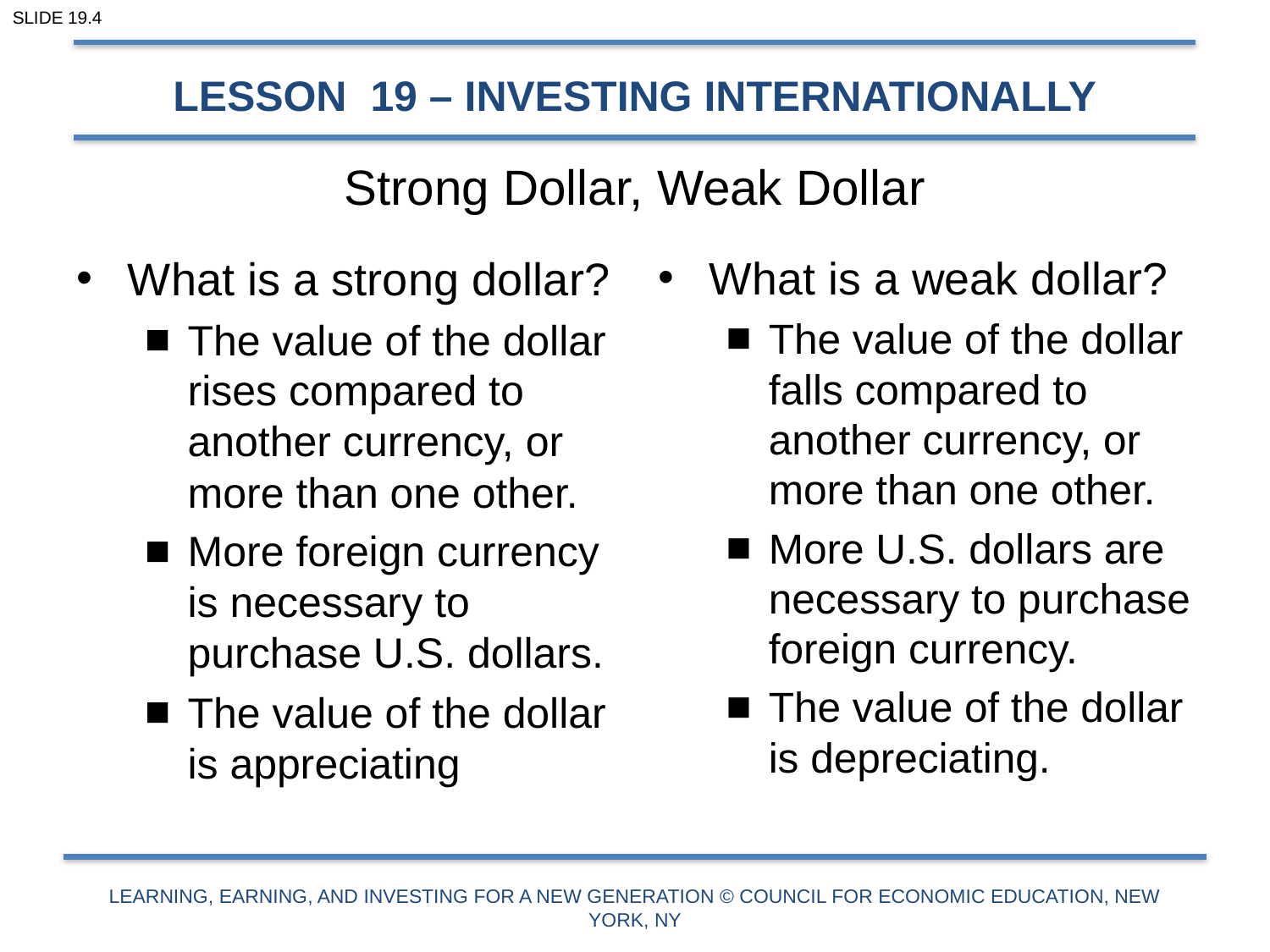

Slide 19.4
Lesson  19 – Investing Internationally
# Strong Dollar, Weak Dollar
What is a strong dollar?
The value of the dollar rises compared to another currency, or more than one other.
More foreign currency is necessary to purchase U.S. dollars.
The value of the dollar is appreciating
What is a weak dollar?
The value of the dollar falls compared to another currency, or more than one other.
More U.S. dollars are necessary to purchase foreign currency.
The value of the dollar is depreciating.